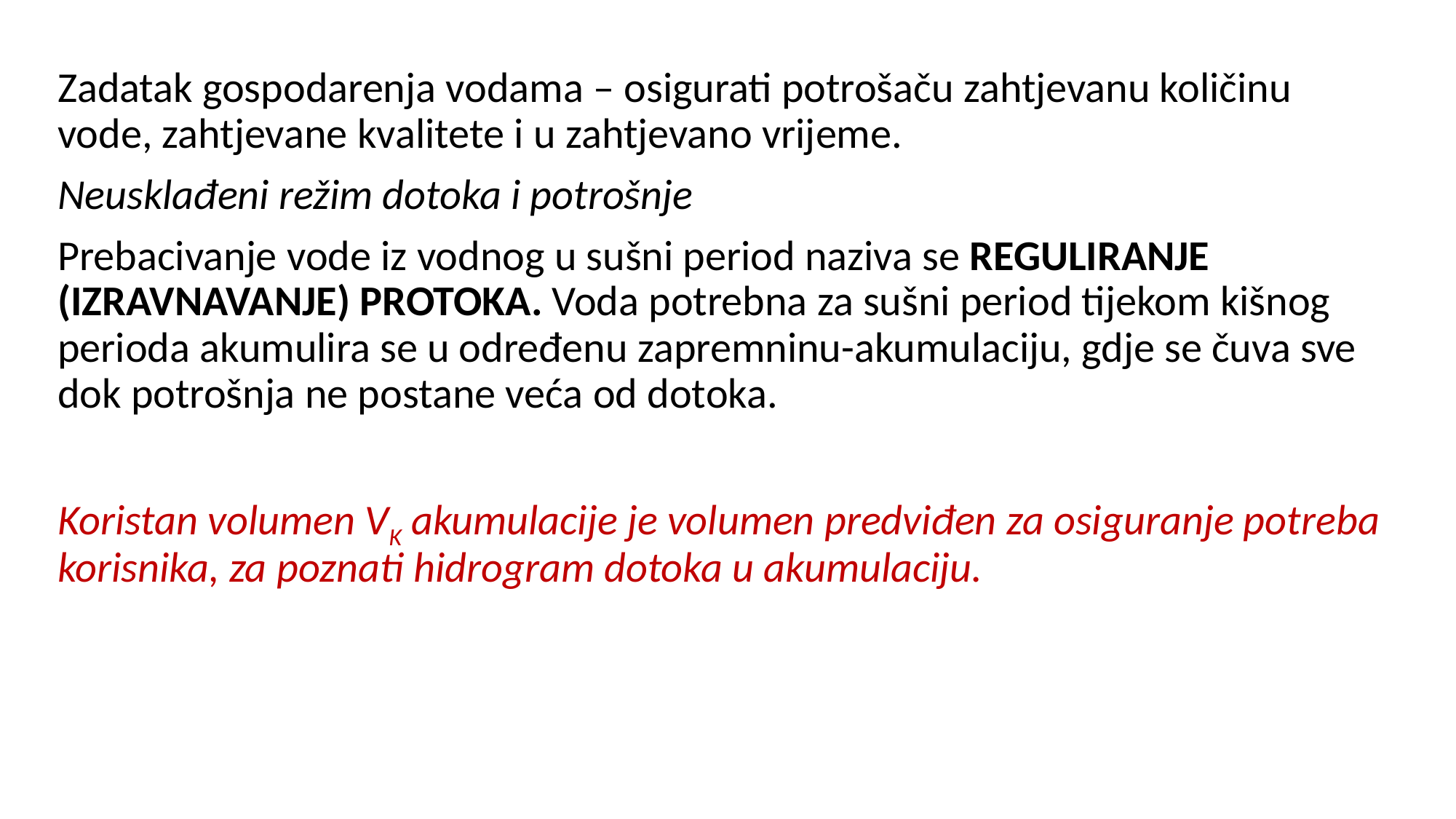

Zadatak gospodarenja vodama – osigurati potrošaču zahtjevanu količinu vode, zahtjevane kvalitete i u zahtjevano vrijeme.
Neusklađeni režim dotoka i potrošnje
Prebacivanje vode iz vodnog u sušni period naziva se REGULIRANJE (IZRAVNAVANJE) PROTOKA. Voda potrebna za sušni period tijekom kišnog perioda akumulira se u određenu zapremninu-akumulaciju, gdje se čuva sve dok potrošnja ne postane veća od dotoka.

Koristan volumen VK akumulacije je volumen predviđen za osiguranje potreba korisnika, za poznati hidrogram dotoka u akumulaciju.